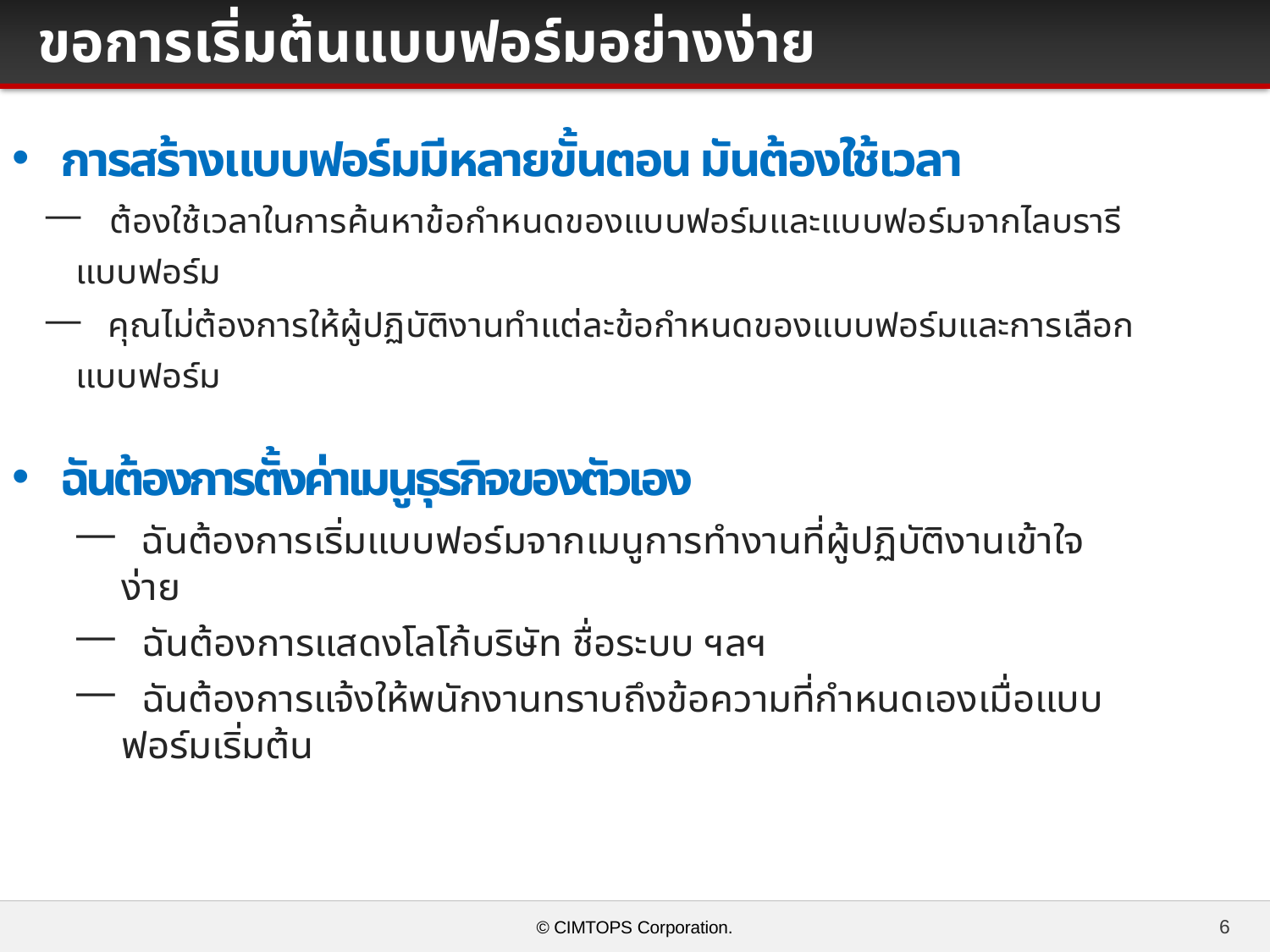

# ขอการเริ่มต้นแบบฟอร์มอย่างง่าย
การสร้างแบบฟอร์มมีหลายขั้นตอน มันต้องใช้เวลา
      ต้องใช้เวลาในการค้นหาข้อกำหนดของแบบฟอร์มและแบบฟอร์มจากไลบรารีแบบฟอร์ม
   คุณไม่ต้องการให้ผู้ปฏิบัติงานทำแต่ละข้อกำหนดของแบบฟอร์มและการเลือกแบบฟอร์ม
ฉันต้องการตั้งค่าเมนูธุรกิจของตัวเอง
   ฉันต้องการเริ่มแบบฟอร์มจากเมนูการทำงานที่ผู้ปฏิบัติงานเข้าใจง่าย
   ฉันต้องการแสดงโลโก้บริษัท ชื่อระบบ ฯลฯ
  ฉันต้องการแจ้งให้พนักงานทราบถึงข้อความที่กำหนดเองเมื่อแบบฟอร์มเริ่มต้น
6
© CIMTOPS Corporation.